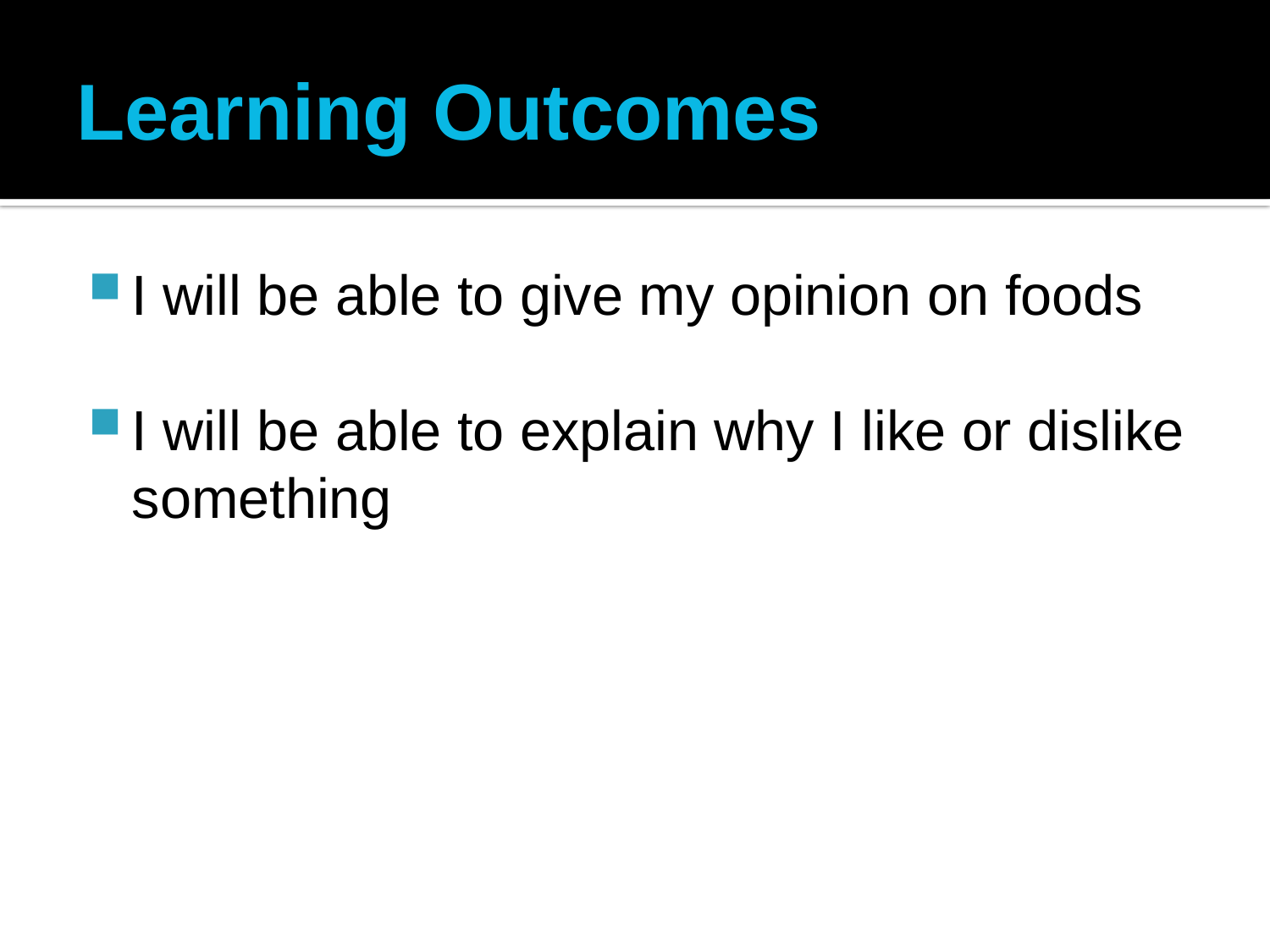

# Learning Outcomes
I will be able to give my opinion on foods

I will be able to explain why I like or dislike something